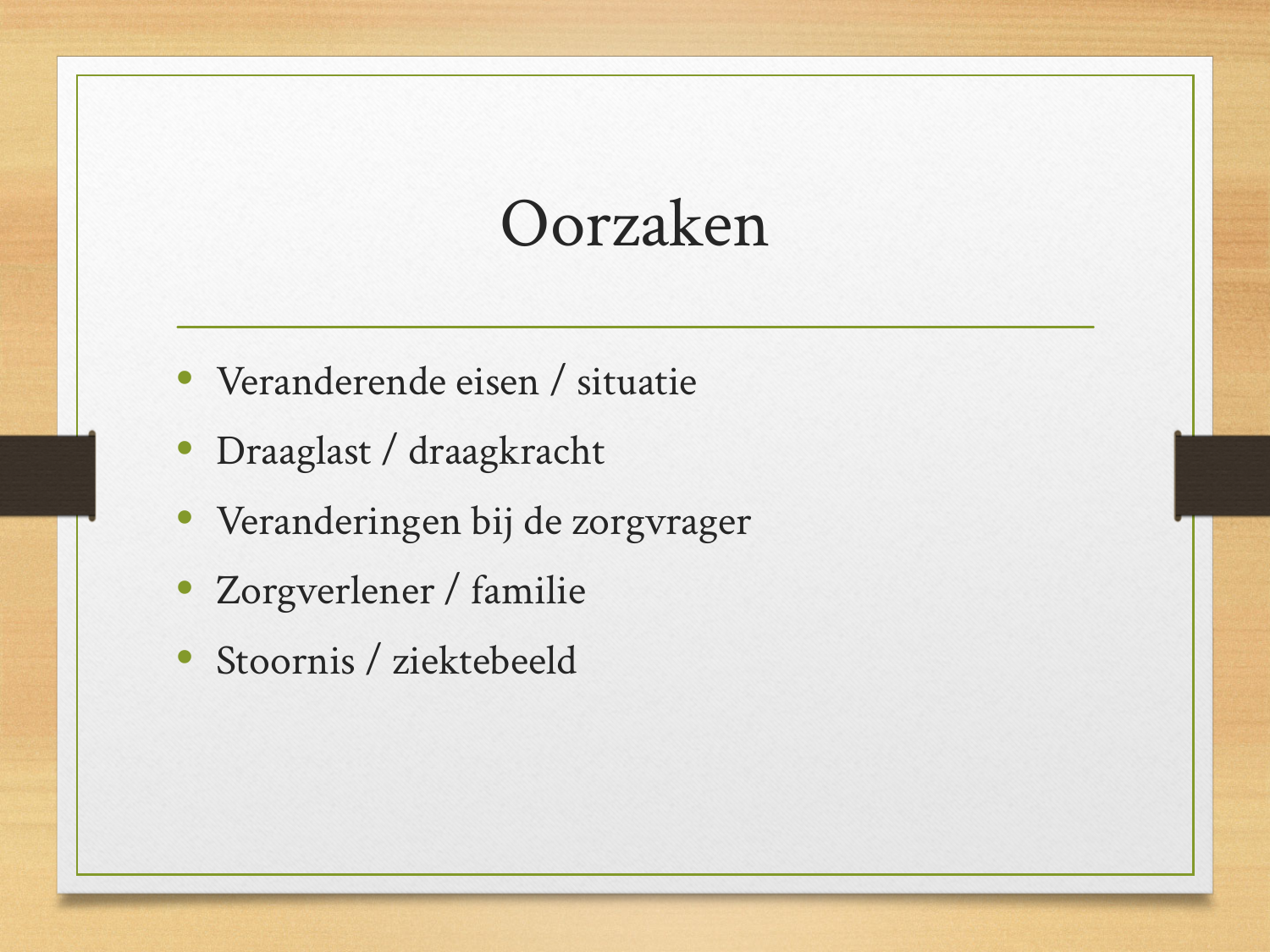

# Oorzaken
Veranderende eisen / situatie
Draaglast / draagkracht
Veranderingen bij de zorgvrager
Zorgverlener / familie
Stoornis / ziektebeeld